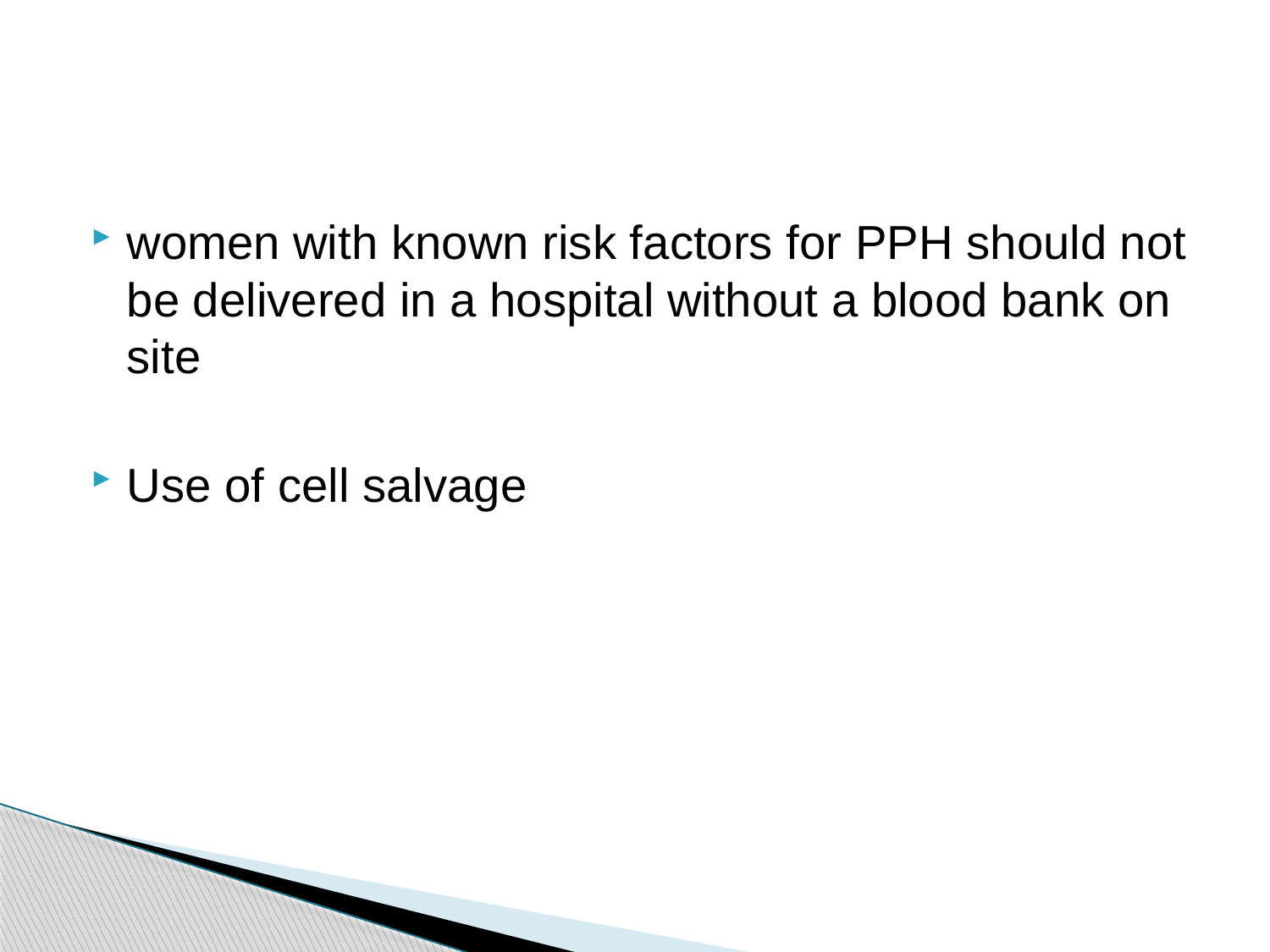

#
women with known risk factors for PPH should not be delivered in a hospital without a blood bank on site

Use of cell salvage